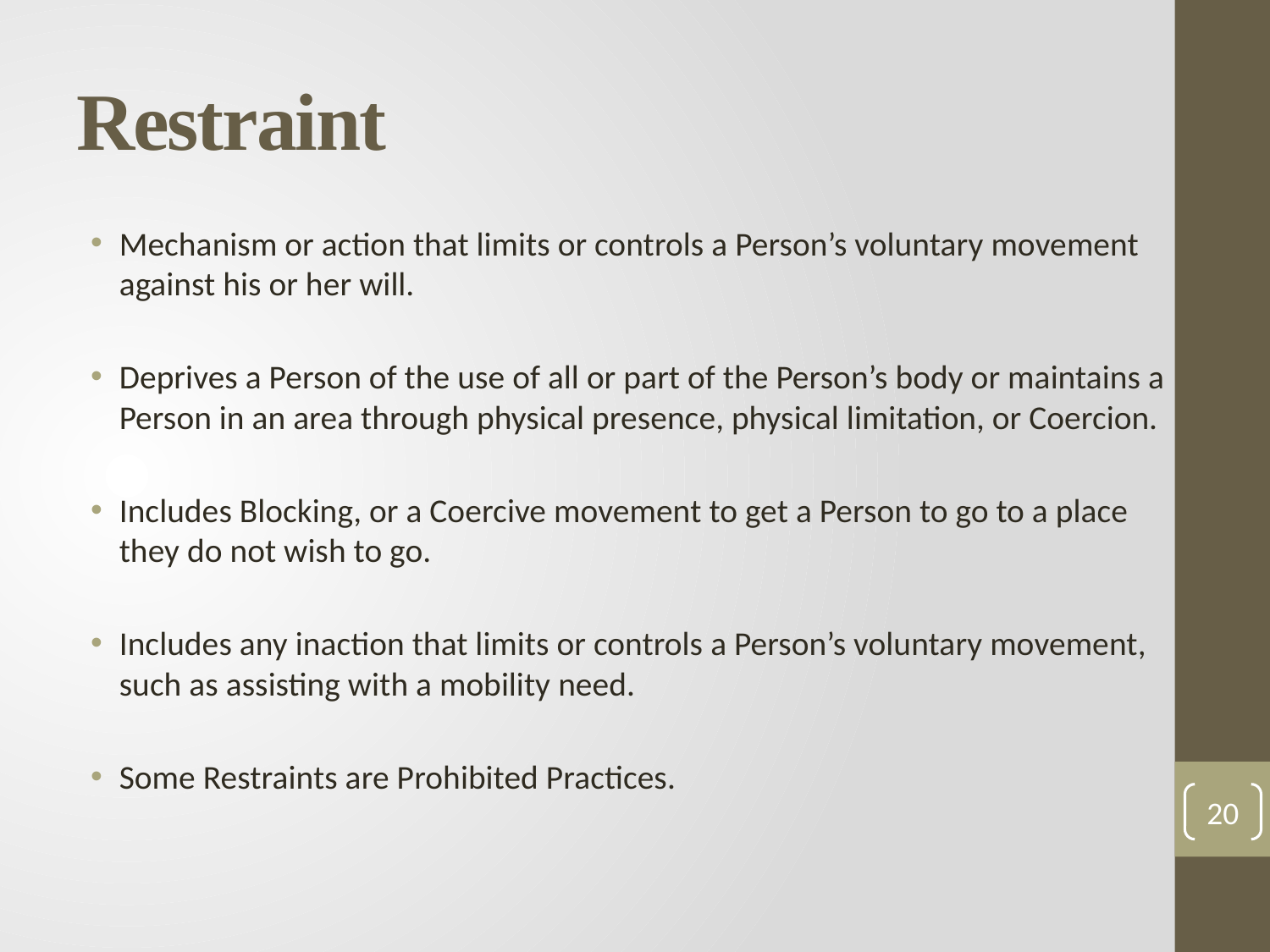

# Restraint

Mechanism or action that limits or controls a Person’s voluntary movement against his or her will.

Deprives a Person of the use of all or part of the Person’s body or maintains a Person in an area through physical presence, physical limitation, or Coercion.

Includes Blocking, or a Coercive movement to get a Person to go to a place they do not wish to go.

Includes any inaction that limits or controls a Person’s voluntary movement, such as assisting with a mobility need.

Some Restraints are Prohibited Practices.

20